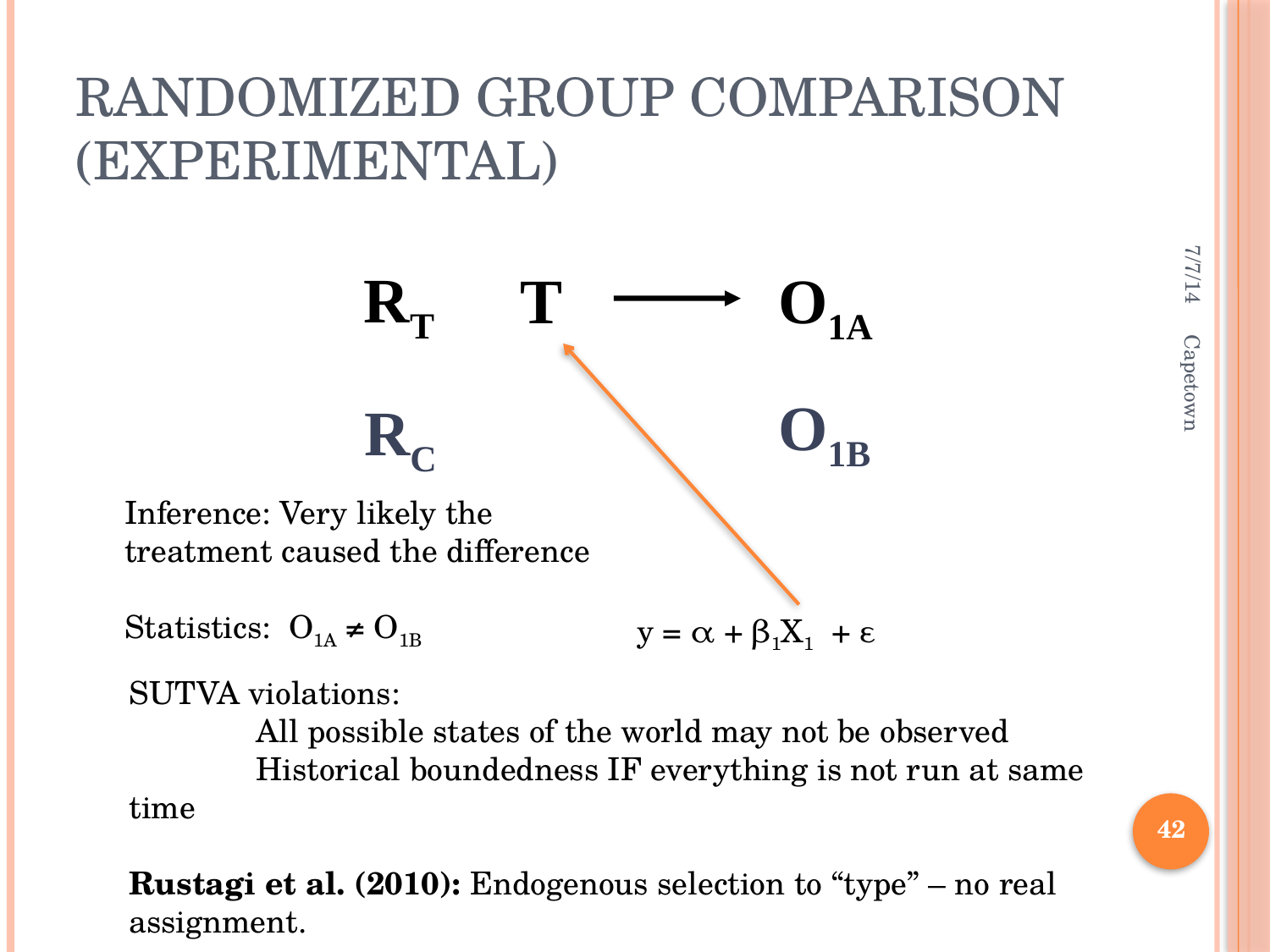

# Randomized Group Comparison (experimental)
7/7/14
RT
T
O1A

O1B
RC
Inference: Very likely the treatment caused the difference

Statistics:  O1A ≠ O1B
Capetown
y = α + β1X1  + ε
SUTVA violations:
	All possible states of the world may not be observed
	Historical boundedness IF everything is not run at same time

Rustagi et al. (2010): Endogenous selection to “type” – no real assignment.
42